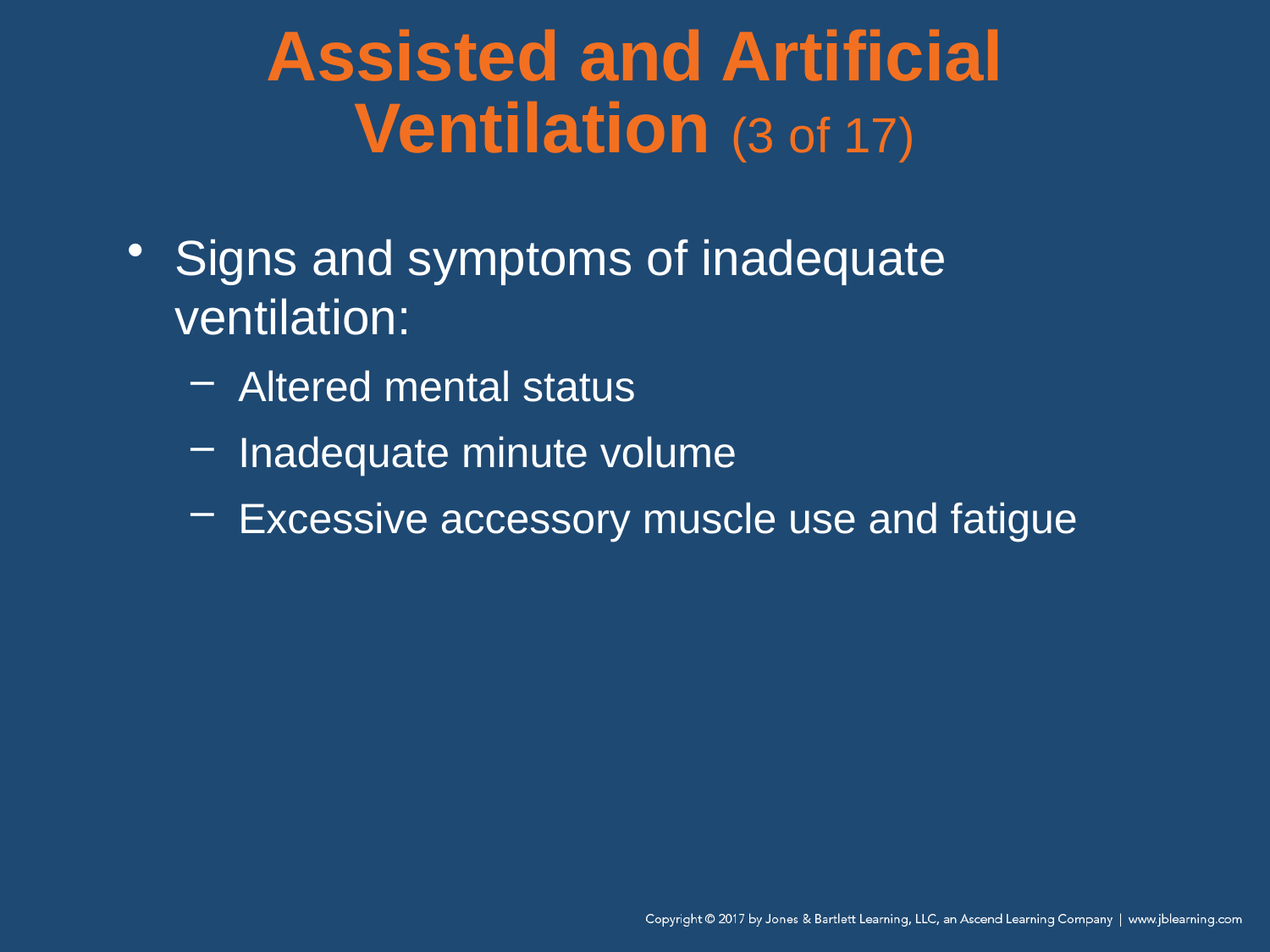

# Assisted and Artificial Ventilation (3 of 17)
Signs and symptoms of inadequate ventilation:
Altered mental status
Inadequate minute volume
Excessive accessory muscle use and fatigue